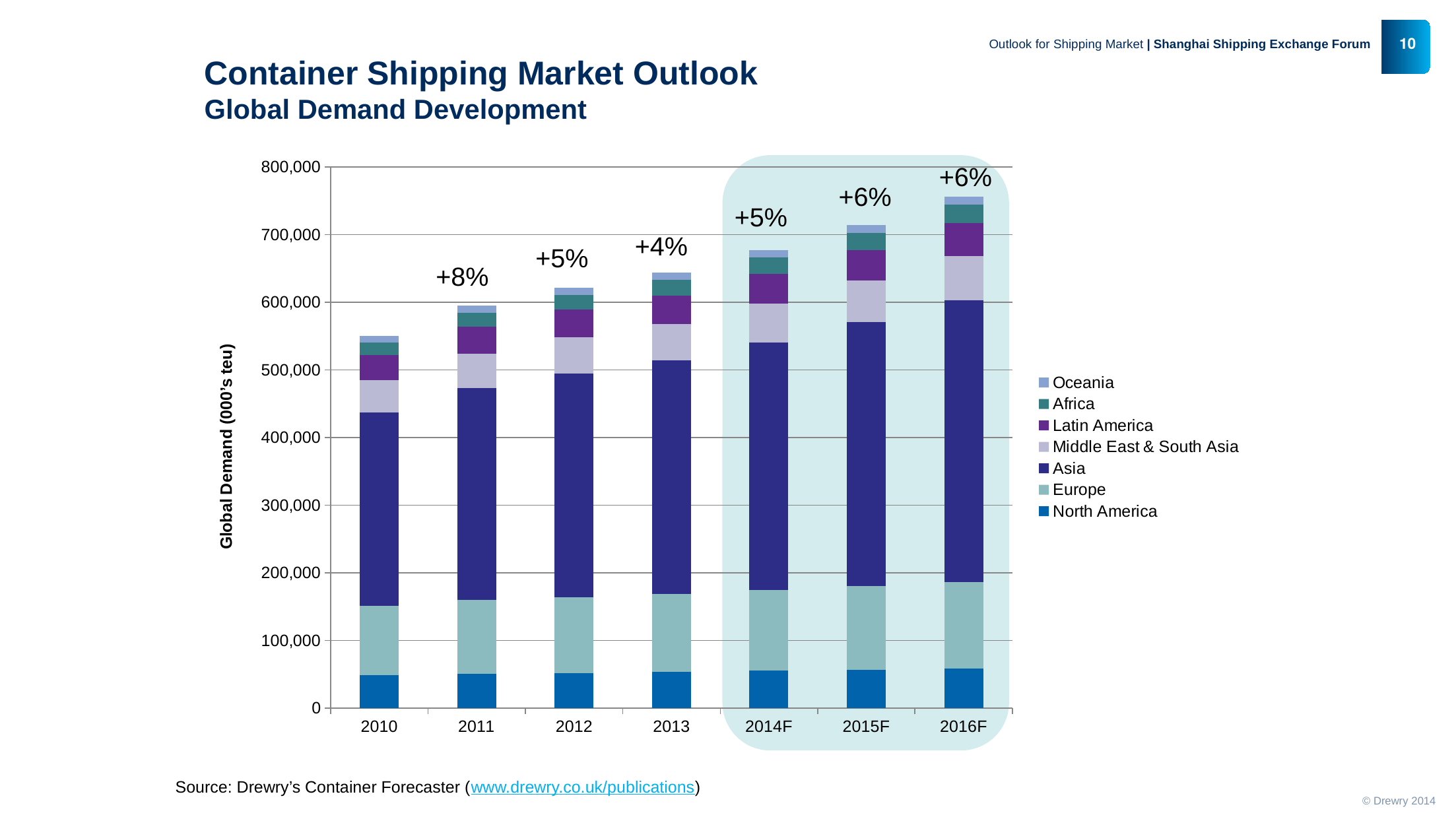

# Container Shipping Market Outlook Global Demand Development

### Chart

| Category | North America | Europe | Asia | Middle East & South Asia | Latin America | Africa | Oceania |
|---|---|---|---|---|---|---|---|
| 2010 | 49086.0 | 101912.0 | 286645.0 | 47402.0 | 36642.0 | 18713.0 | 9692.0 |
| 2011 | 50457.0 | 109569.0 | 313526.0 | 50157.0 | 39966.0 | 20922.0 | 10349.0 |
| 2012 | 52306.0 | 112163.0 | 330811.0 | 52691.0 | 41745.0 | 21546.0 | 10640.0 |
| 2013 | 53484.0 | 114999.0 | 345644.0 | 54021.0 | 42085.0 | 23148.0 | 10644.0 |
| 2014F | 55408.0 | 118920.0 | 366751.0 | 57460.0 | 43705.0 | 24089.0 | 10983.0 |
| 2015F | 57129.0 | 123208.0 | 390578.0 | 61112.0 | 45407.0 | 25581.0 | 11371.0 |
| 2016F | 58983.0 | 127753.0 | 416398.0 | 65178.0 | 49063.0 | 27310.0 | 11779.0 |
+6%

+6%
+5%
+4%
+5%
+8%
Source: Drewry’s Container Forecaster (www.drewry.co.uk/publications)